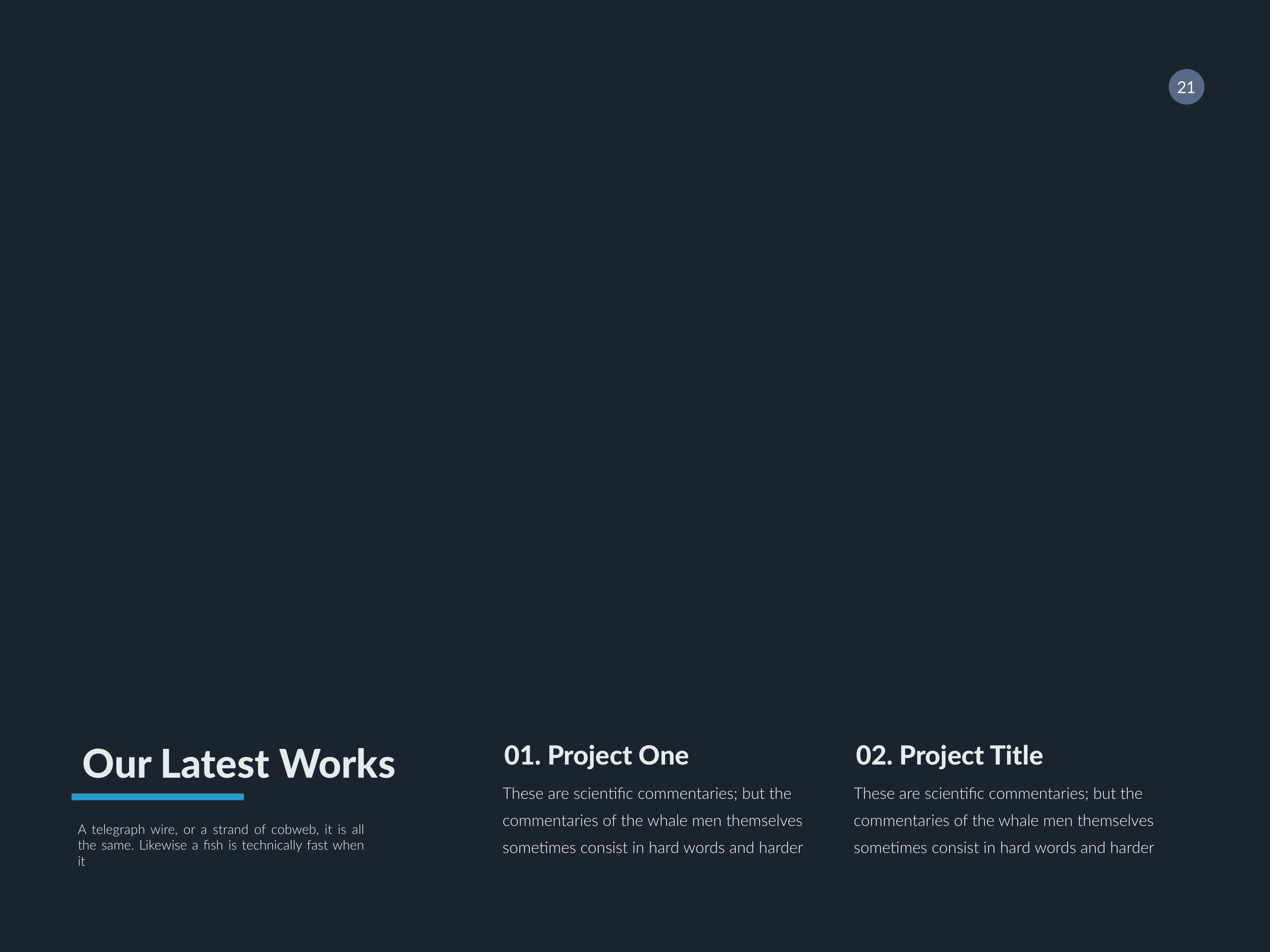

Our Latest Works
01. Project One
02. Project Title
These are scientific commentaries; but the commentaries of the whale men themselves sometimes consist in hard words and harder
These are scientific commentaries; but the commentaries of the whale men themselves sometimes consist in hard words and harder

A telegraph wire, or a strand of cobweb, it is all the same. Likewise a fish is technically fast when it